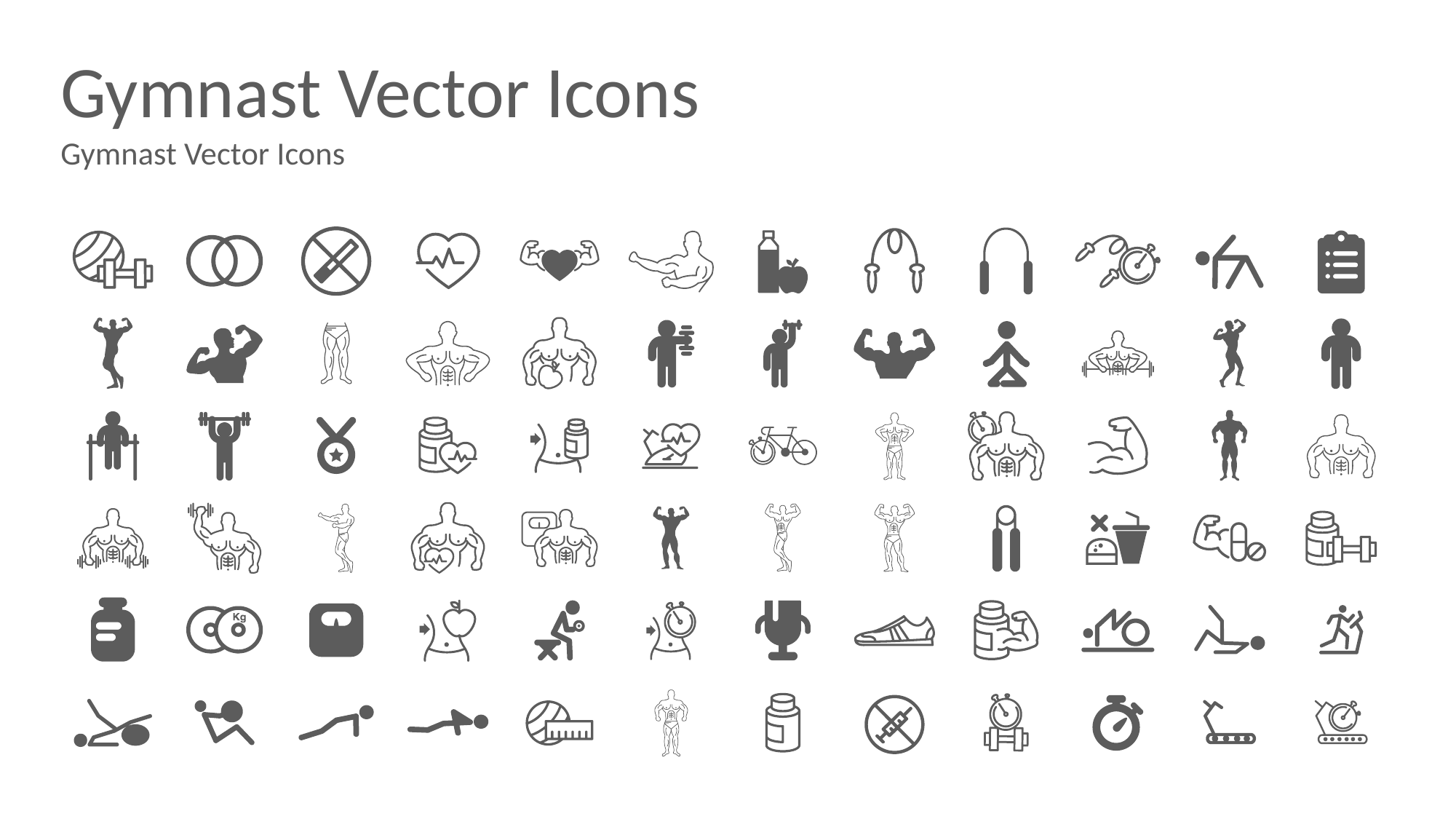

# Gymnast Vector Icons
Gymnast Vector Icons